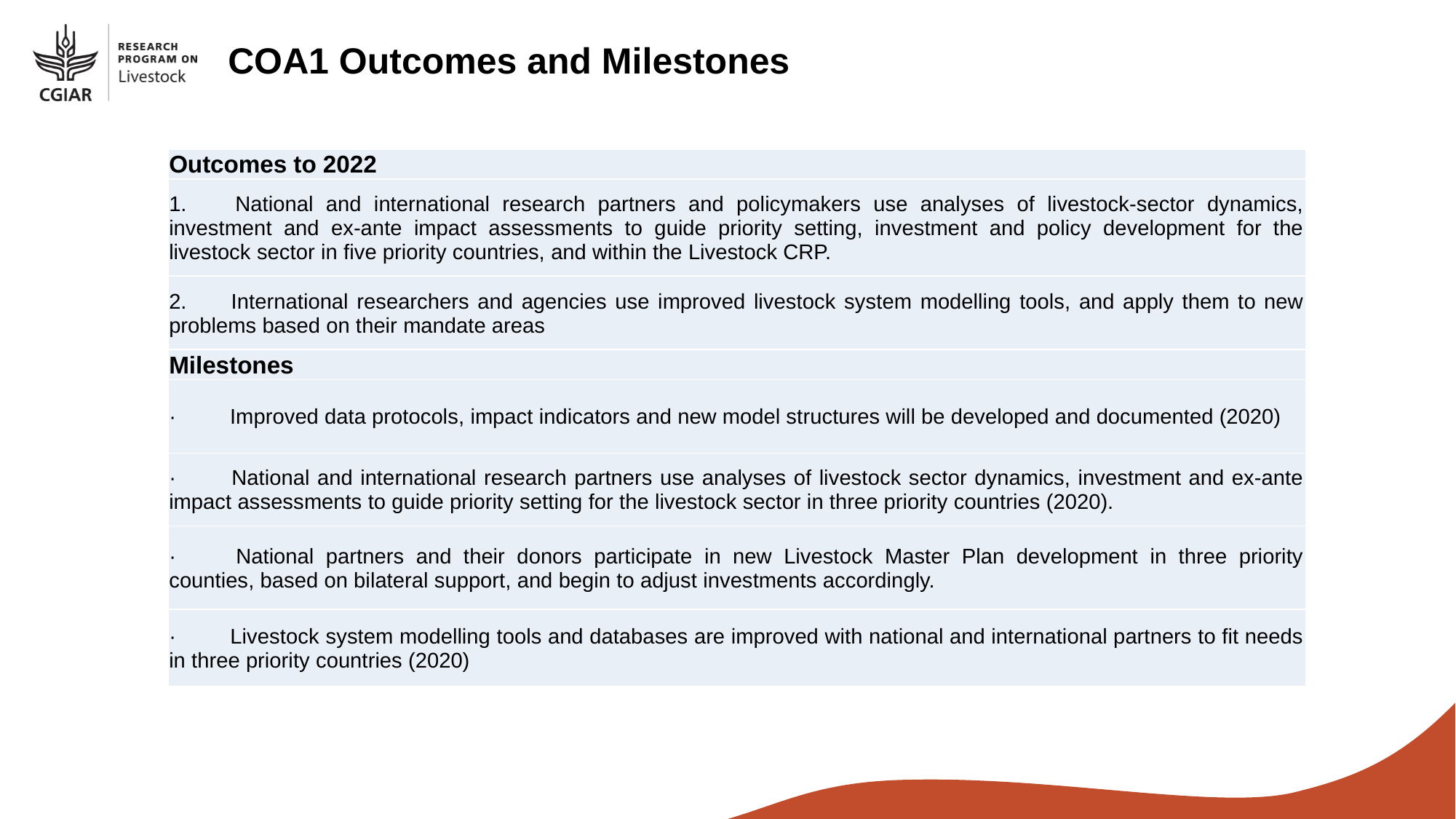

COA1 Outcomes and Milestones
| Outcomes to 2022 |
| --- |
| 1.       National and international research partners and policymakers use analyses of livestock-sector dynamics, investment and ex-ante impact assessments to guide priority setting, investment and policy development for the livestock sector in five priority countries, and within the Livestock CRP. |
| 2.       International researchers and agencies use improved livestock system modelling tools, and apply them to new problems based on their mandate areas |
| Milestones |
| ·         Improved data protocols, impact indicators and new model structures will be developed and documented (2020) |
| ·         National and international research partners use analyses of livestock sector dynamics, investment and ex-ante impact assessments to guide priority setting for the livestock sector in three priority countries (2020). |
| ·         National partners and their donors participate in new Livestock Master Plan development in three priority counties, based on bilateral support, and begin to adjust investments accordingly. |
| ·         Livestock system modelling tools and databases are improved with national and international partners to fit needs in three priority countries (2020) |